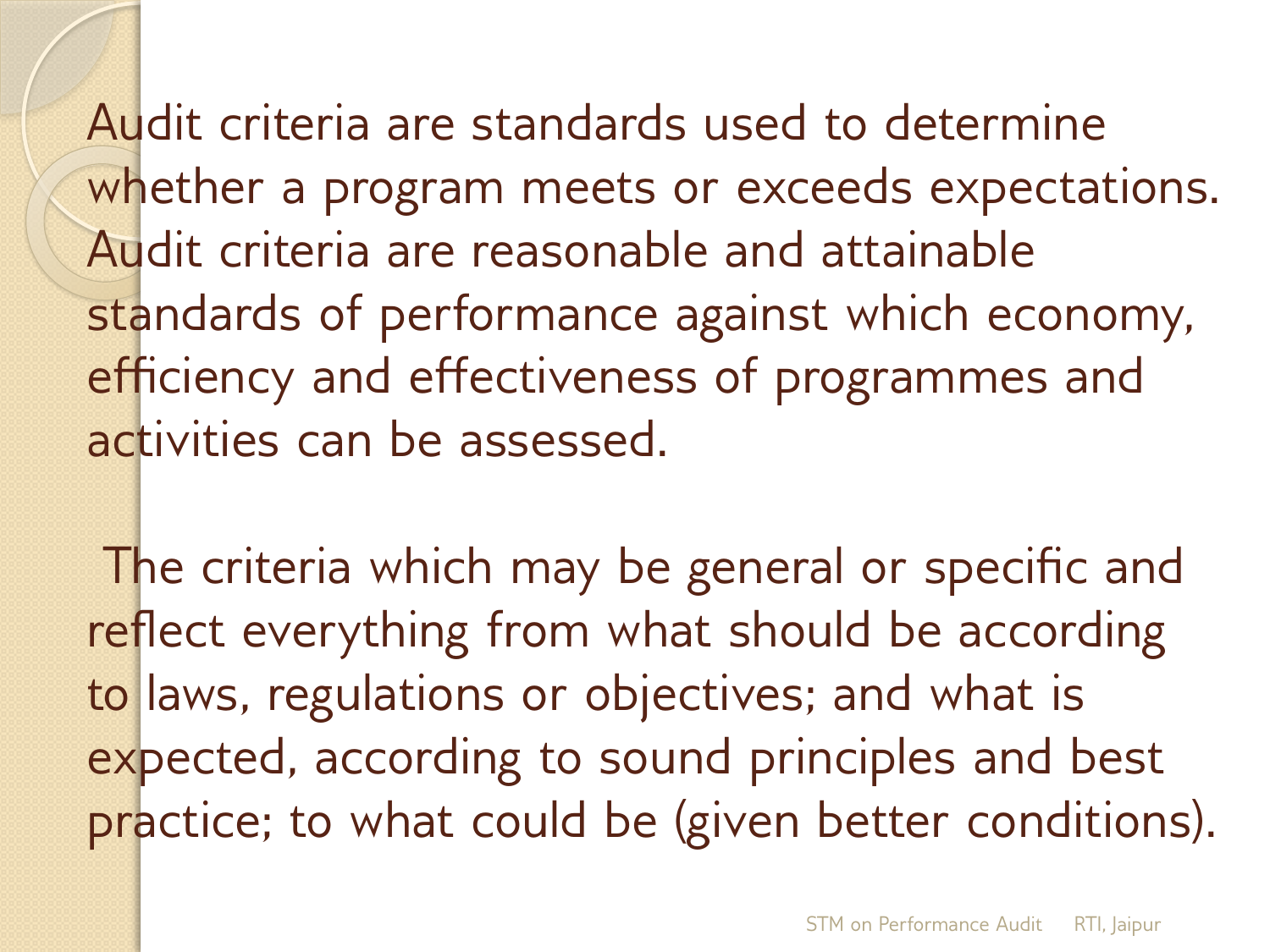

# Audit criteria are standards used to determine whether a program meets or exceeds expectations. Audit criteria are reasonable and attainable standards of performance against which economy, efficiency and effectiveness of programmes and activities can be assessed. The criteria which may be general or specific and reflect everything from what should be according to laws, regulations or objectives; and what is expected, according to sound principles and best practice; to what could be (given better conditions).
STM on Performance Audit     RTI, Jaipur